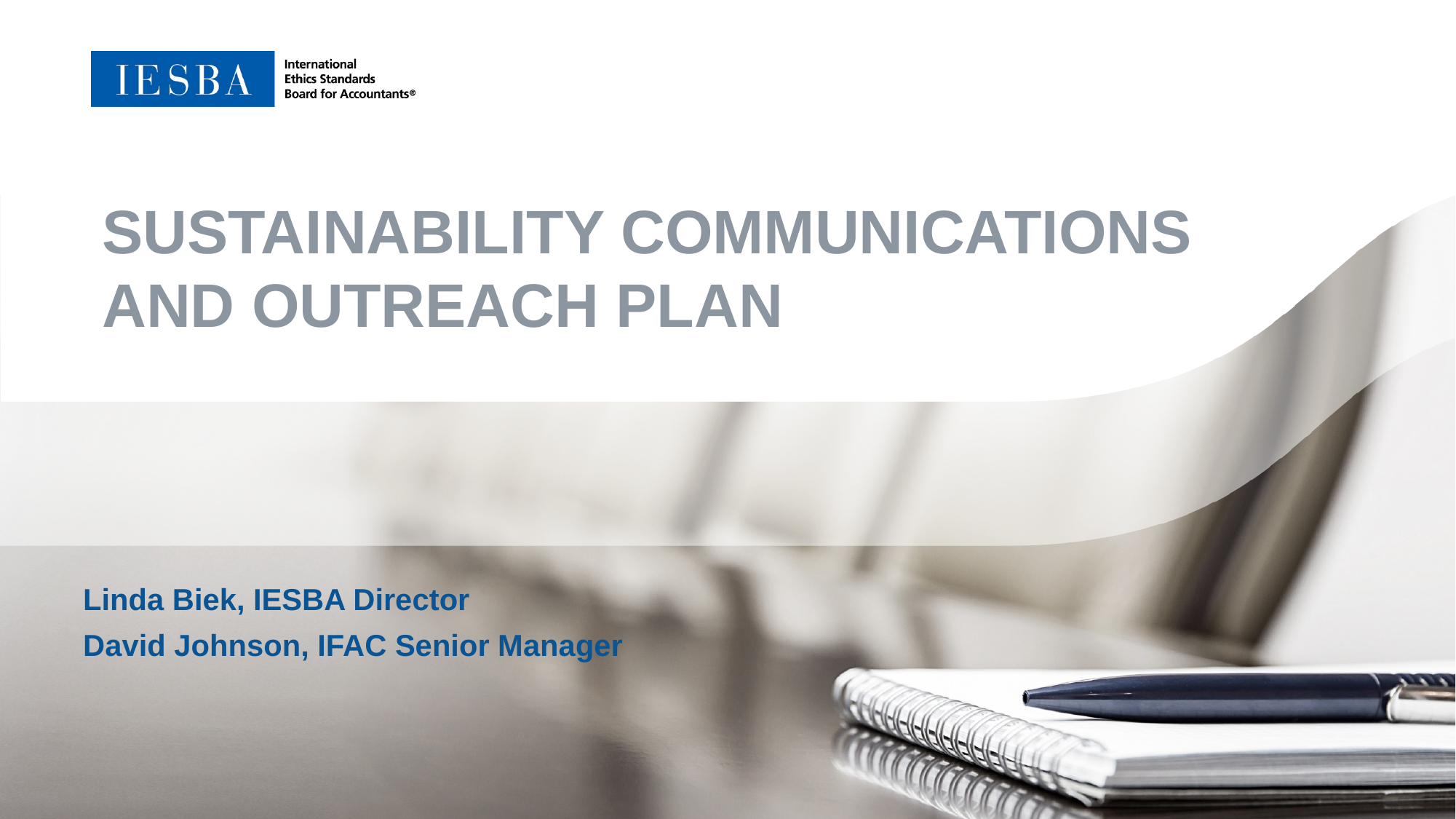

SUSTAINABILITY COMMUNICATIONS AND OUTREACH PLAN
Linda Biek, IESBA Director
David Johnson, IFAC Senior Manager